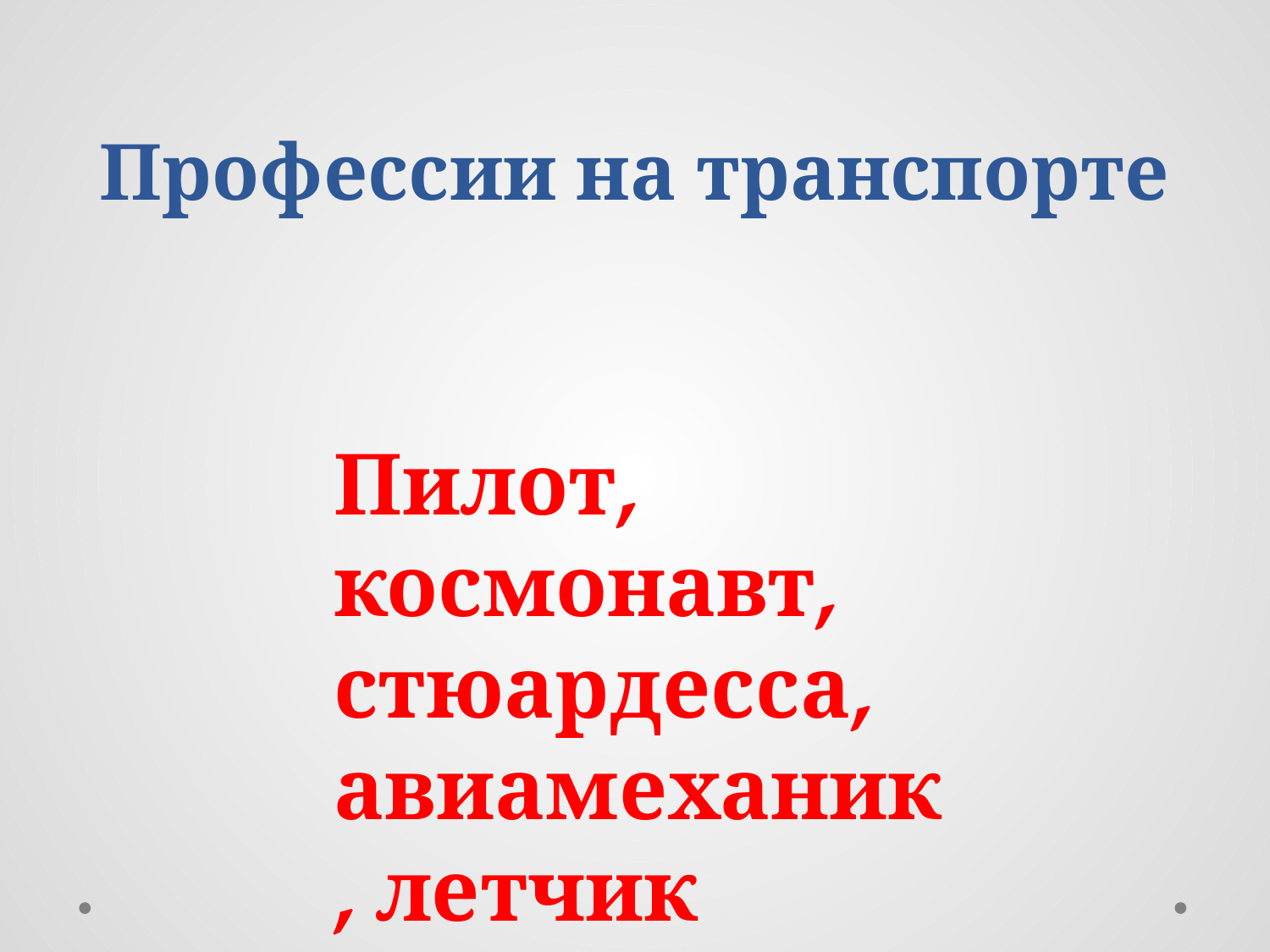

# Профессии на транспорте
Пилот, космонавт, стюардесса, авиамеханик, летчик